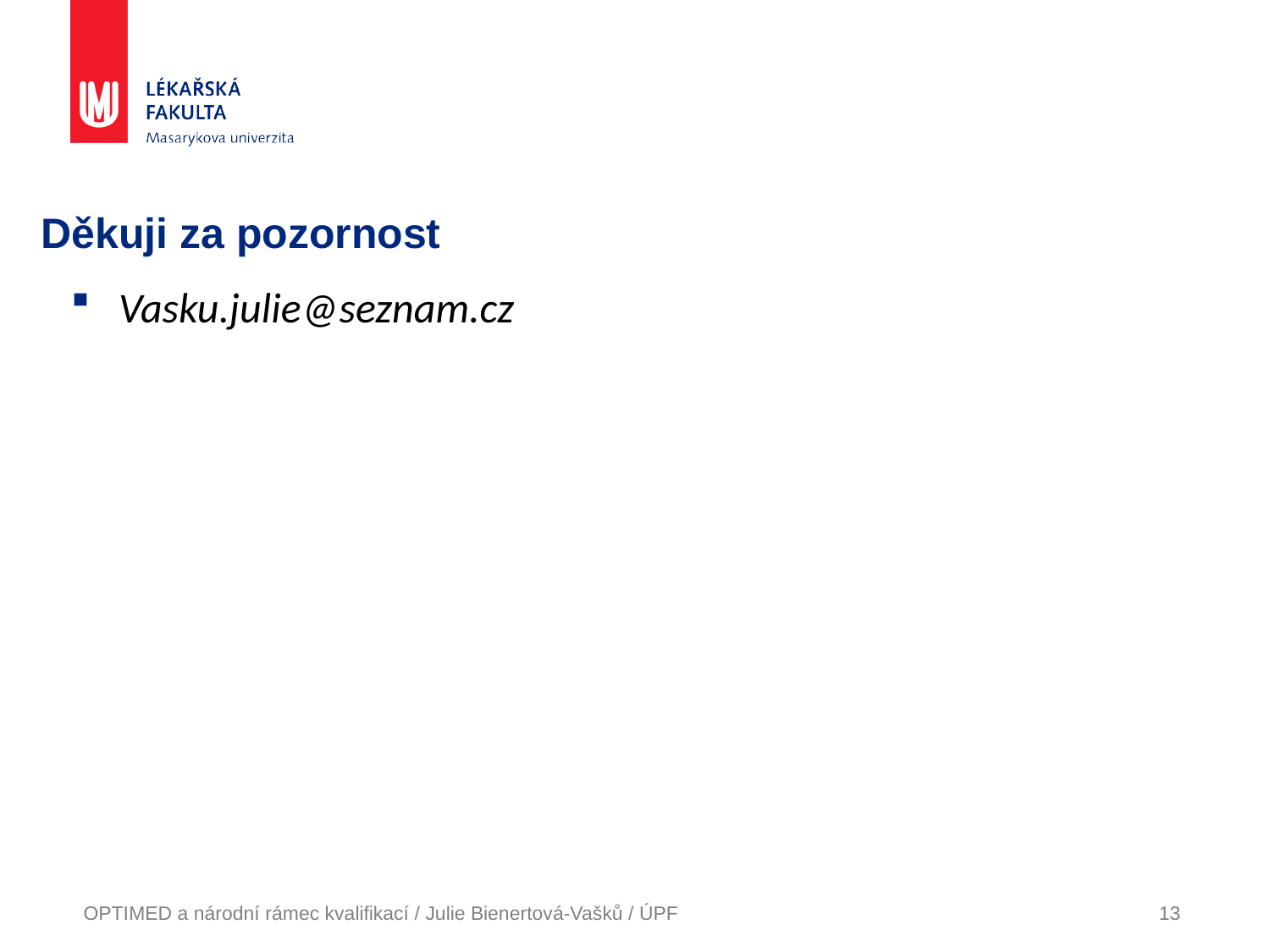

# Děkuji za pozornost
Vasku.julie@seznam.cz
OPTIMED a národní rámec kvalifikací / Julie Bienertová-Vašků / ÚPF
13